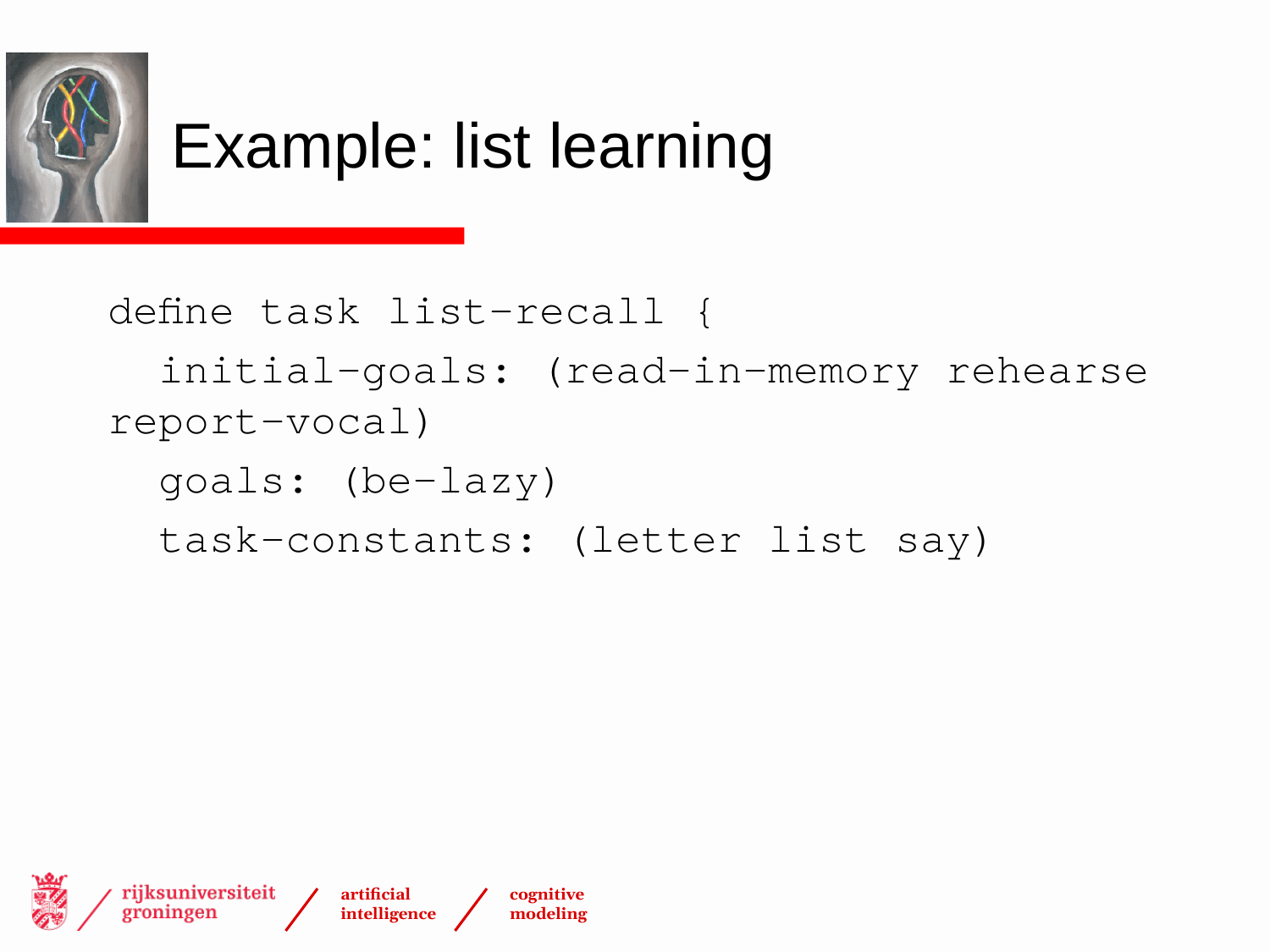

# Example: list learning
define task list-recall {
  initial-goals: (read-in-memory rehearse report-vocal)
  goals: (be-lazy)
  task-constants: (letter list say)